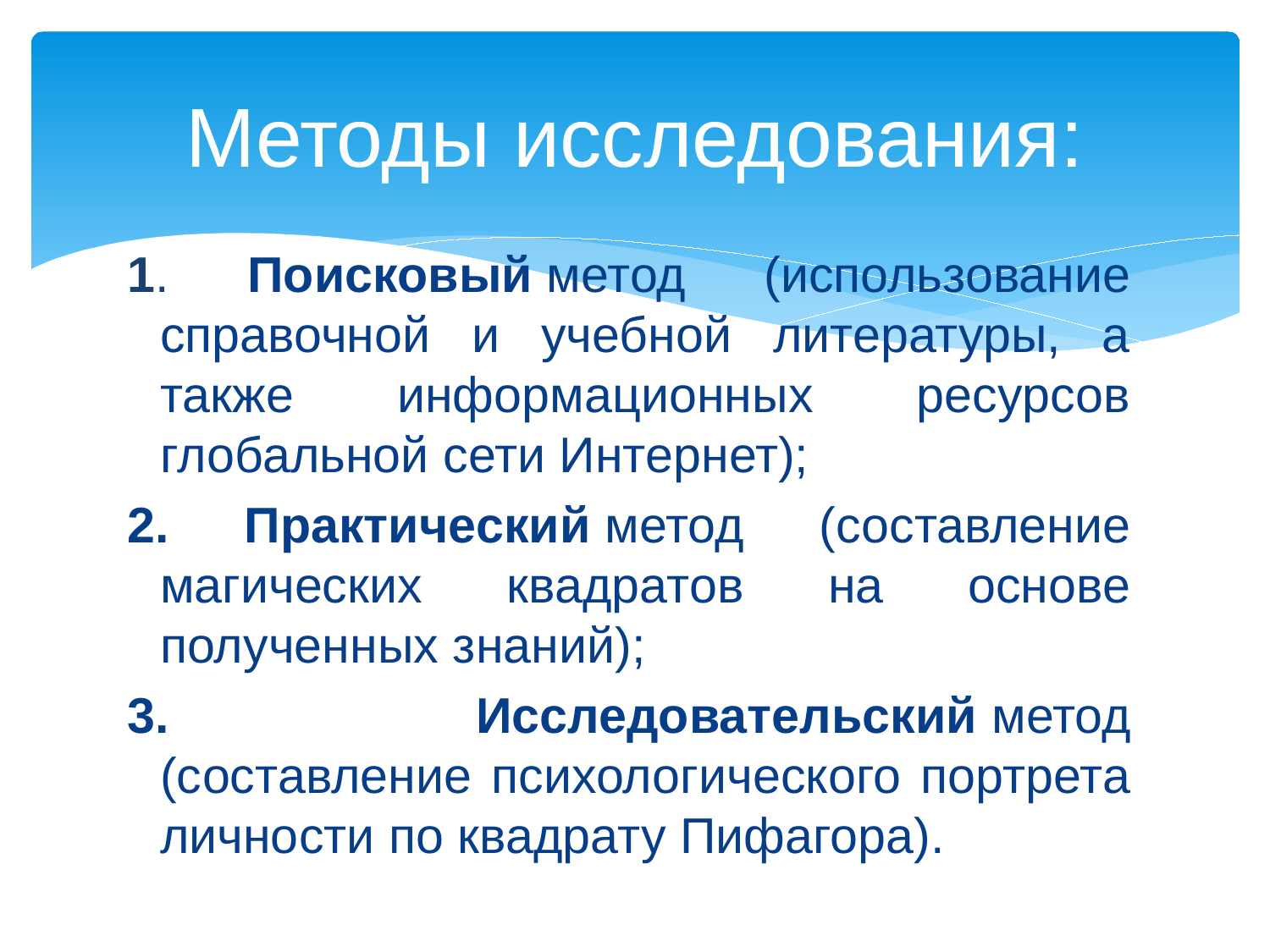

# Методы исследования:
1. Поисковый метод (использование справочной и учебной литературы, а также информационных ресурсов глобальной сети Интернет);
2. Практический метод (составление магических квадратов на основе полученных знаний);
3. Исследовательский метод (составление психологического портрета личности по квадрату Пифагора).